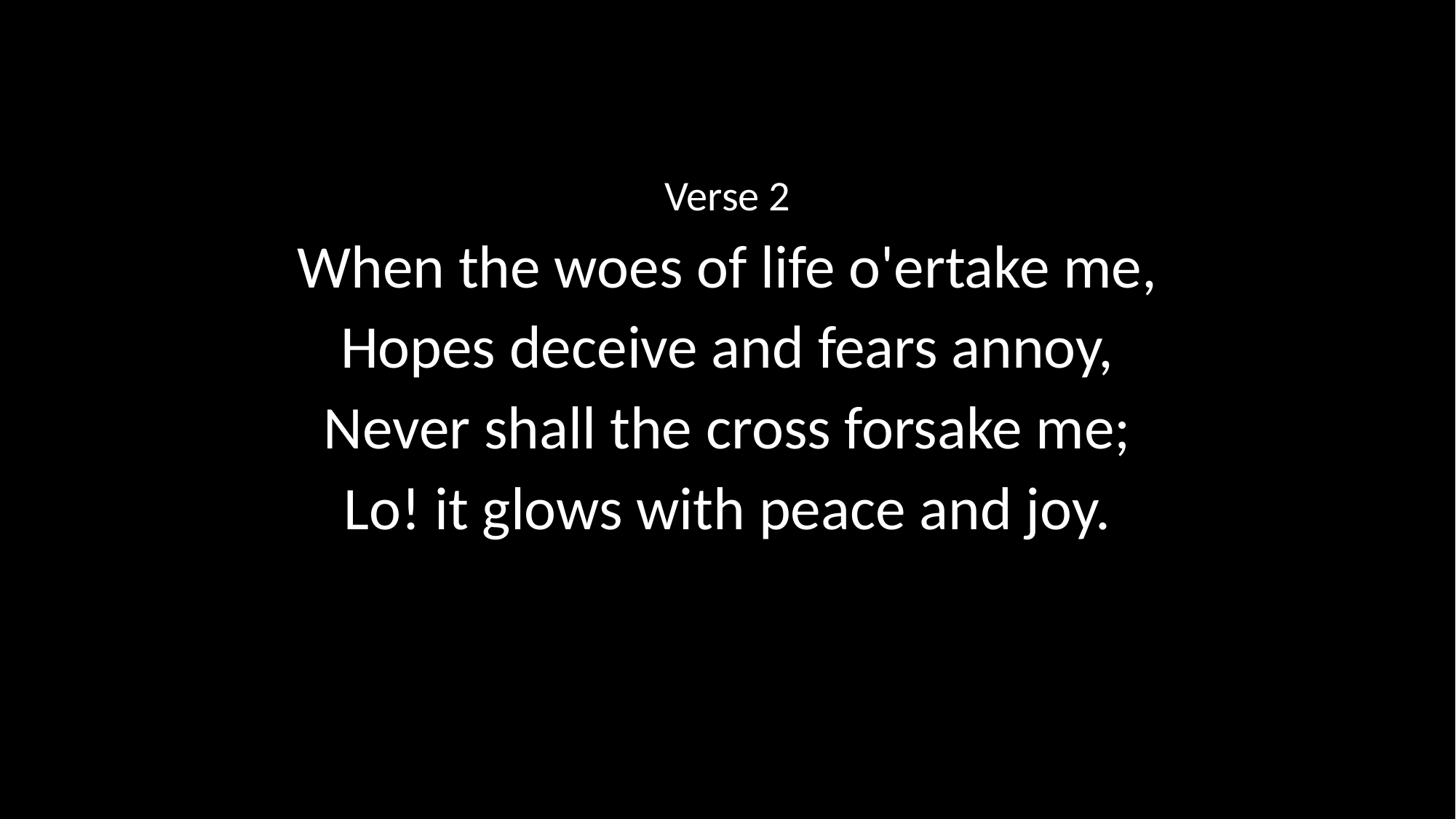

Verse 2
When the woes of life o'ertake me,
Hopes deceive and fears annoy,
Never shall the cross forsake me;
Lo! it glows with peace and joy.